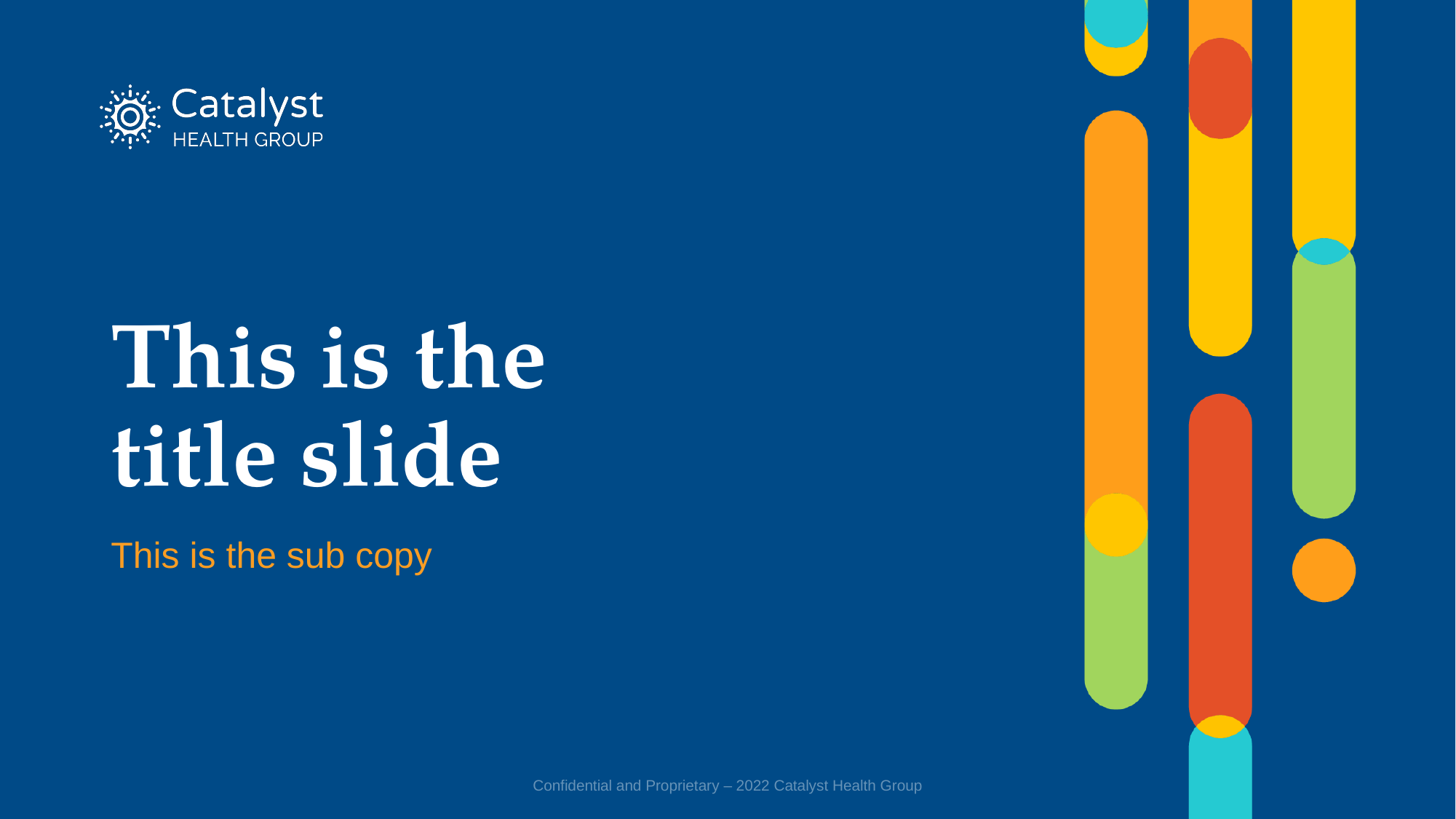

# This is the title slide
This is the sub copy